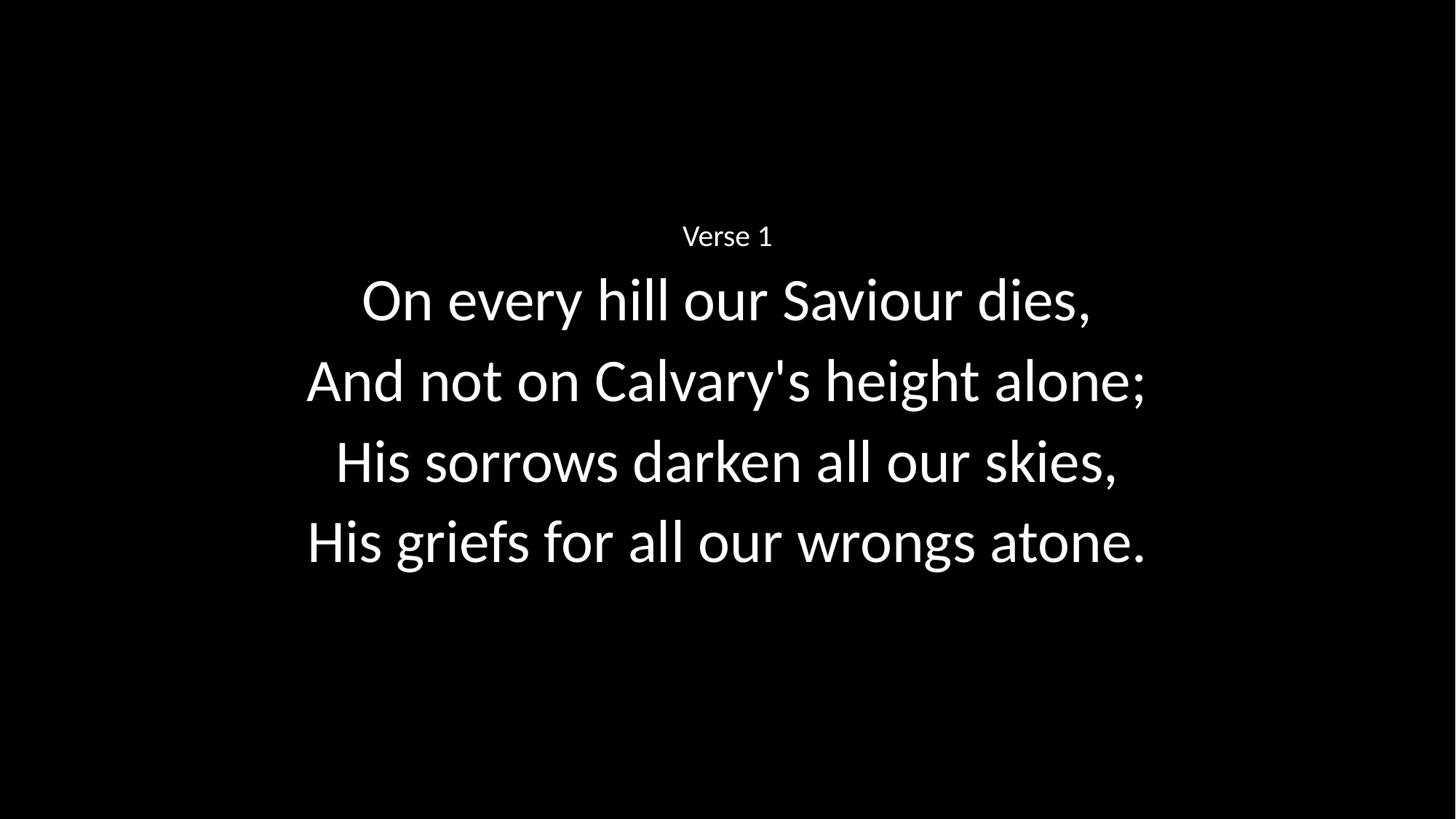

Verse 1
On every hill our Saviour dies,
And not on Calvary's height alone;
His sorrows darken all our skies,
His griefs for all our wrongs atone.